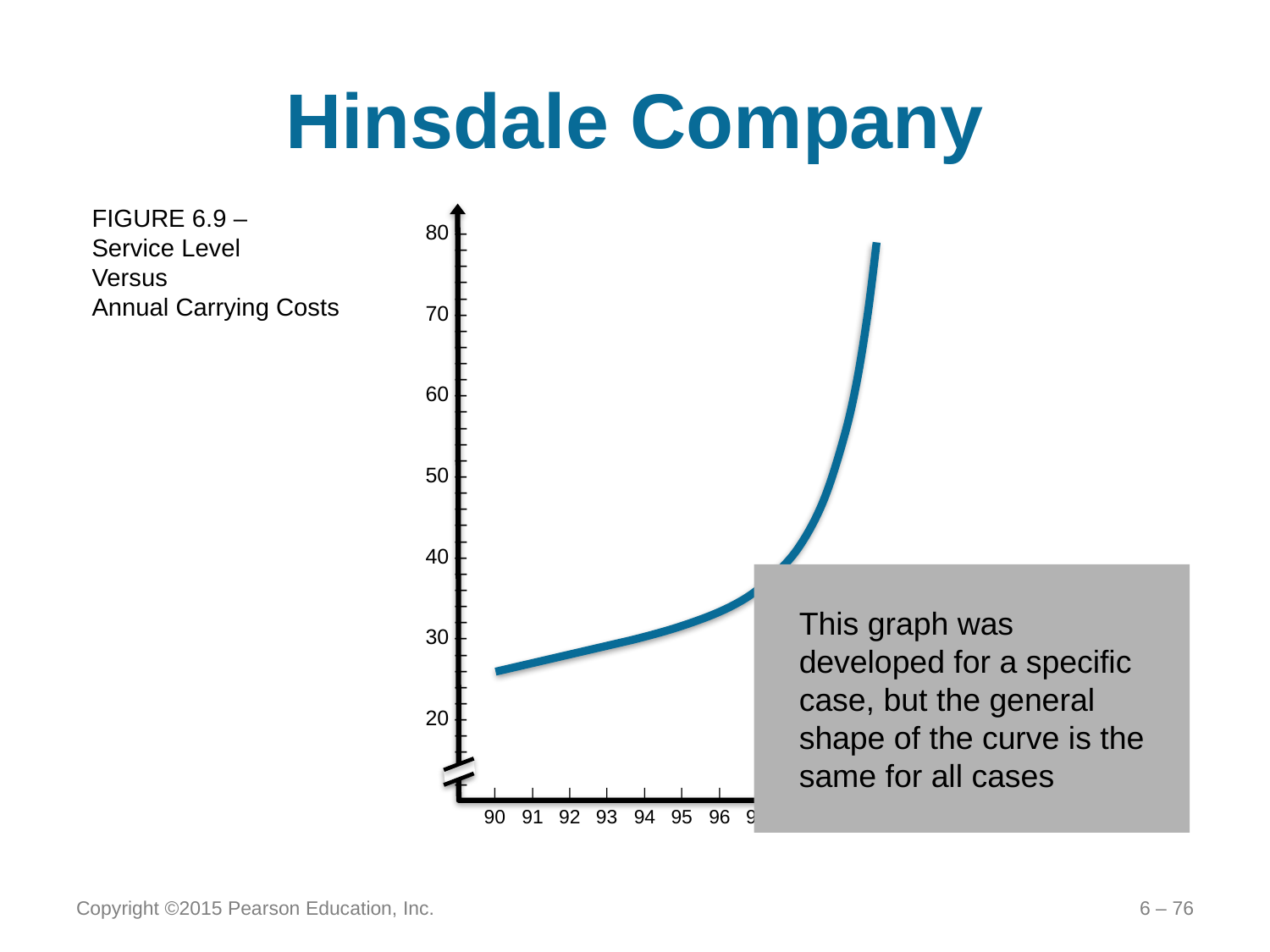

# Hinsdale Company
FIGURE 6.9 –
Service Level
Versus
Annual Carrying Costs

80 –
–
–
–
–
70 –
–
–
–
–
60 –
–
–
–
–
50 –
–
–
–
–
40 –
–
–
–
–
30 –
–
–
–
–
20 –
–
–

–

	|	|	|	|	|	|	|	|	|	|	|
	90	91	92	93	94	95	96	97	98	99	99.99	(%)

This graph was developed for a specific case, but the general shape of the curve is the same for all cases
Copyright ©2015 Pearson Education, Inc.
6 – 76